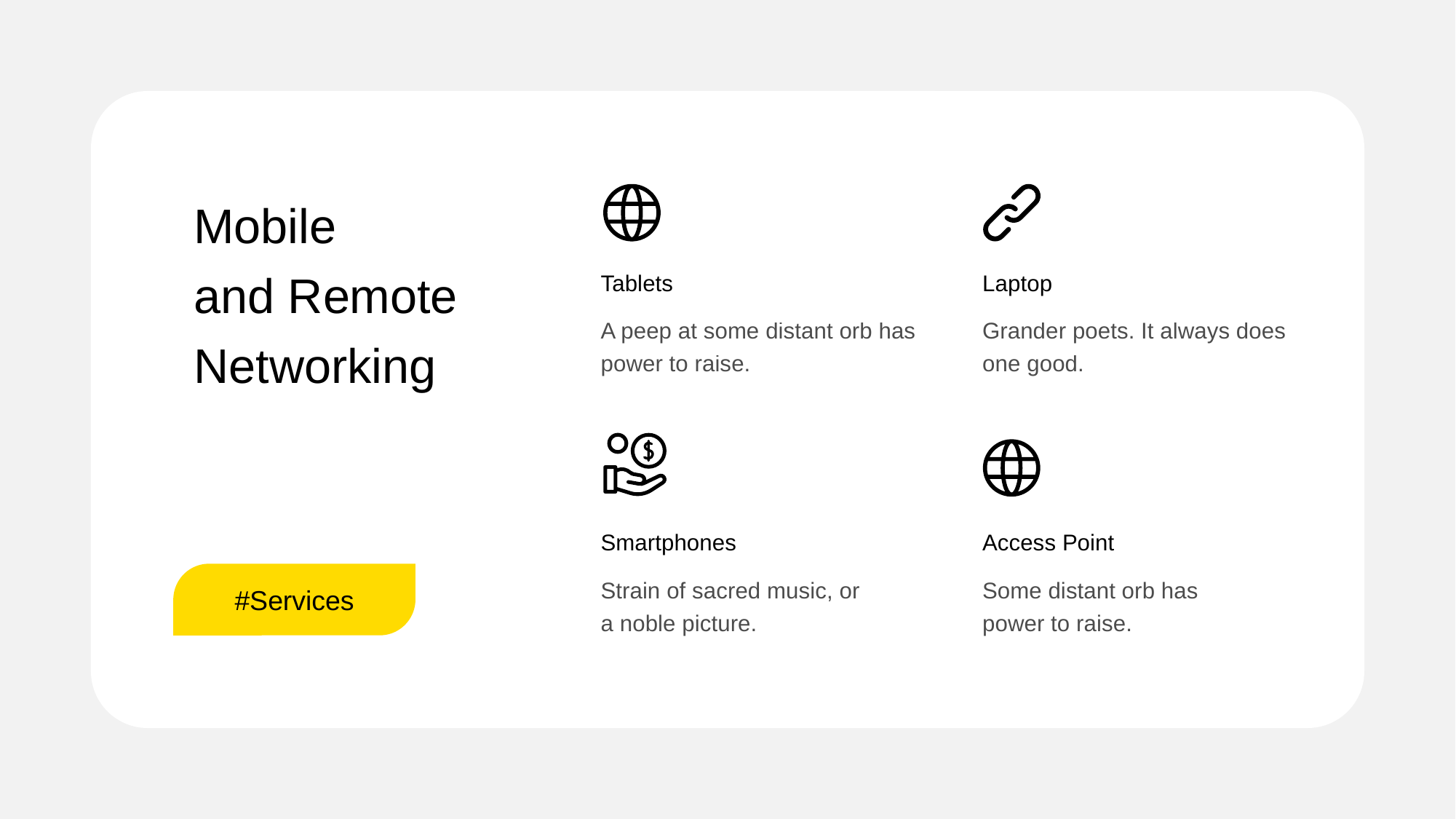

Mobile
and Remote
Networking

Tablets
A peep at some distant orb has power to raise.
Laptop
Grander poets. It always does one good.

Smartphones
Strain of sacred music, or
a noble picture.
Access Point
Some distant orb has
power to raise.
#Services